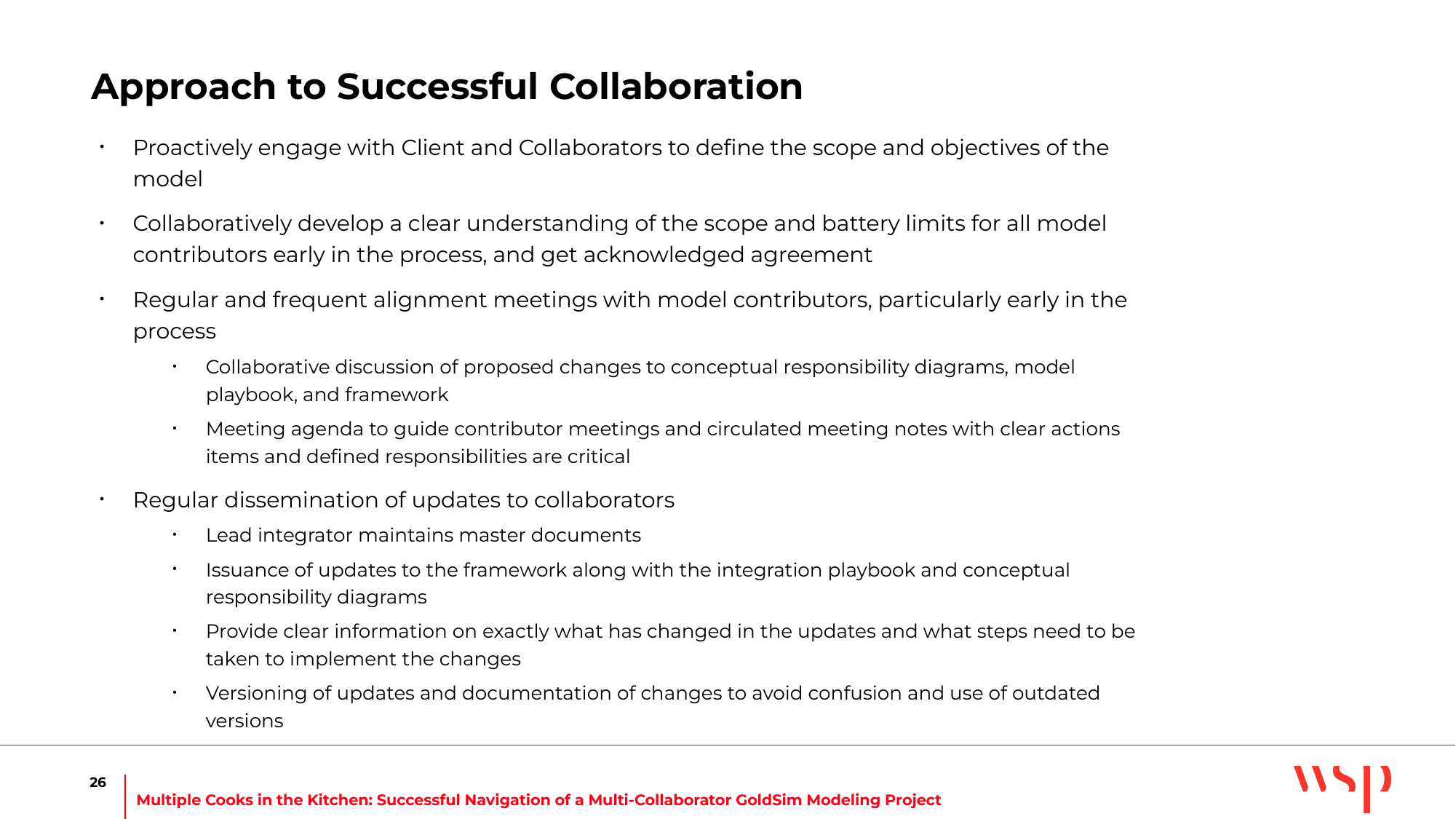

# Approach to Successful Collaboration
Proactively engage with Client and Collaborators to define the scope and objectives of the model
Collaboratively develop a clear understanding of the scope and battery limits for all model contributors early in the process, and get acknowledged agreement
Regular and frequent alignment meetings with model contributors, particularly early in the process
Collaborative discussion of proposed changes to conceptual responsibility diagrams, model playbook, and framework
Meeting agenda to guide contributor meetings and circulated meeting notes with clear actions items and defined responsibilities are critical
Regular dissemination of updates to collaborators
Lead integrator maintains master documents
Issuance of updates to the framework along with the integration playbook and conceptual responsibility diagrams
Provide clear information on exactly what has changed in the updates and what steps need to be taken to implement the changes
Versioning of updates and documentation of changes to avoid confusion and use of outdated versions